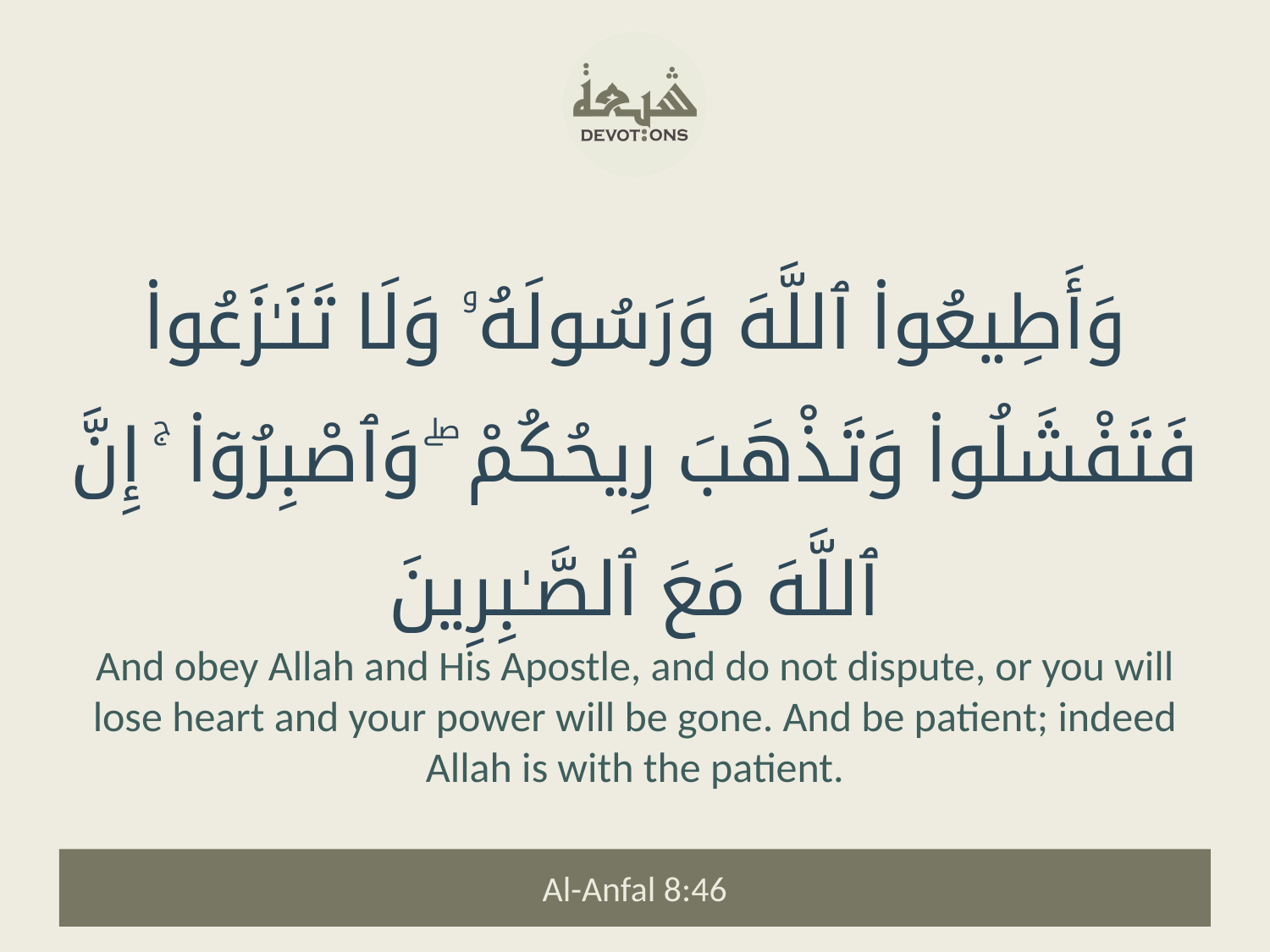

وَأَطِيعُوا۟ ٱللَّهَ وَرَسُولَهُۥ وَلَا تَنَـٰزَعُوا۟ فَتَفْشَلُوا۟ وَتَذْهَبَ رِيحُكُمْ ۖ وَٱصْبِرُوٓا۟ ۚ إِنَّ ٱللَّهَ مَعَ ٱلصَّـٰبِرِينَ
And obey Allah and His Apostle, and do not dispute, or you will lose heart and your power will be gone. And be patient; indeed Allah is with the patient.
Al-Anfal 8:46